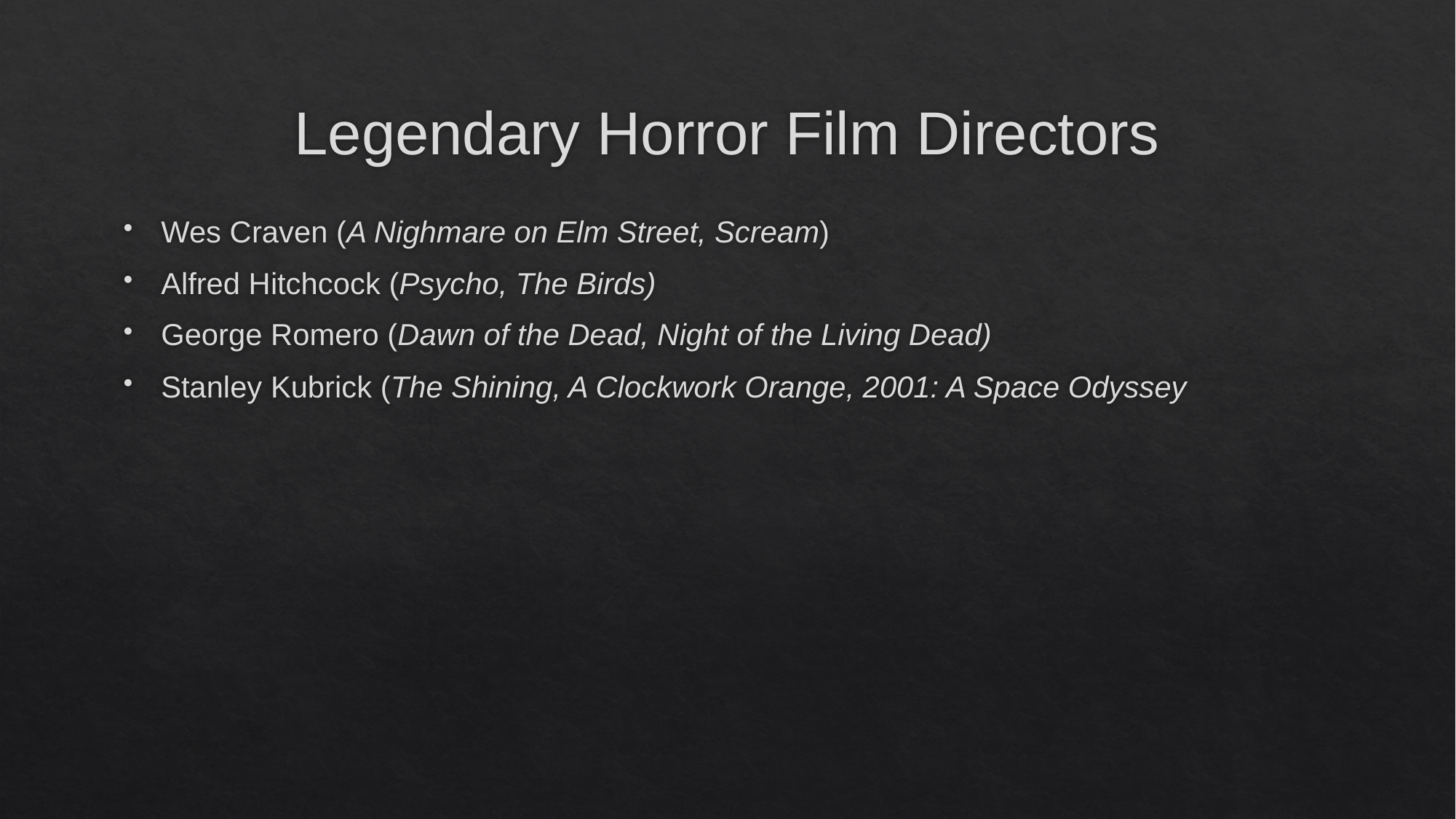

# Legendary Horror Film Directors
Wes Craven (A Nighmare on Elm Street, Scream)
Alfred Hitchcock (Psycho, The Birds)
George Romero (Dawn of the Dead, Night of the Living Dead)
Stanley Kubrick (The Shining, A Clockwork Orange, 2001: A Space Odyssey